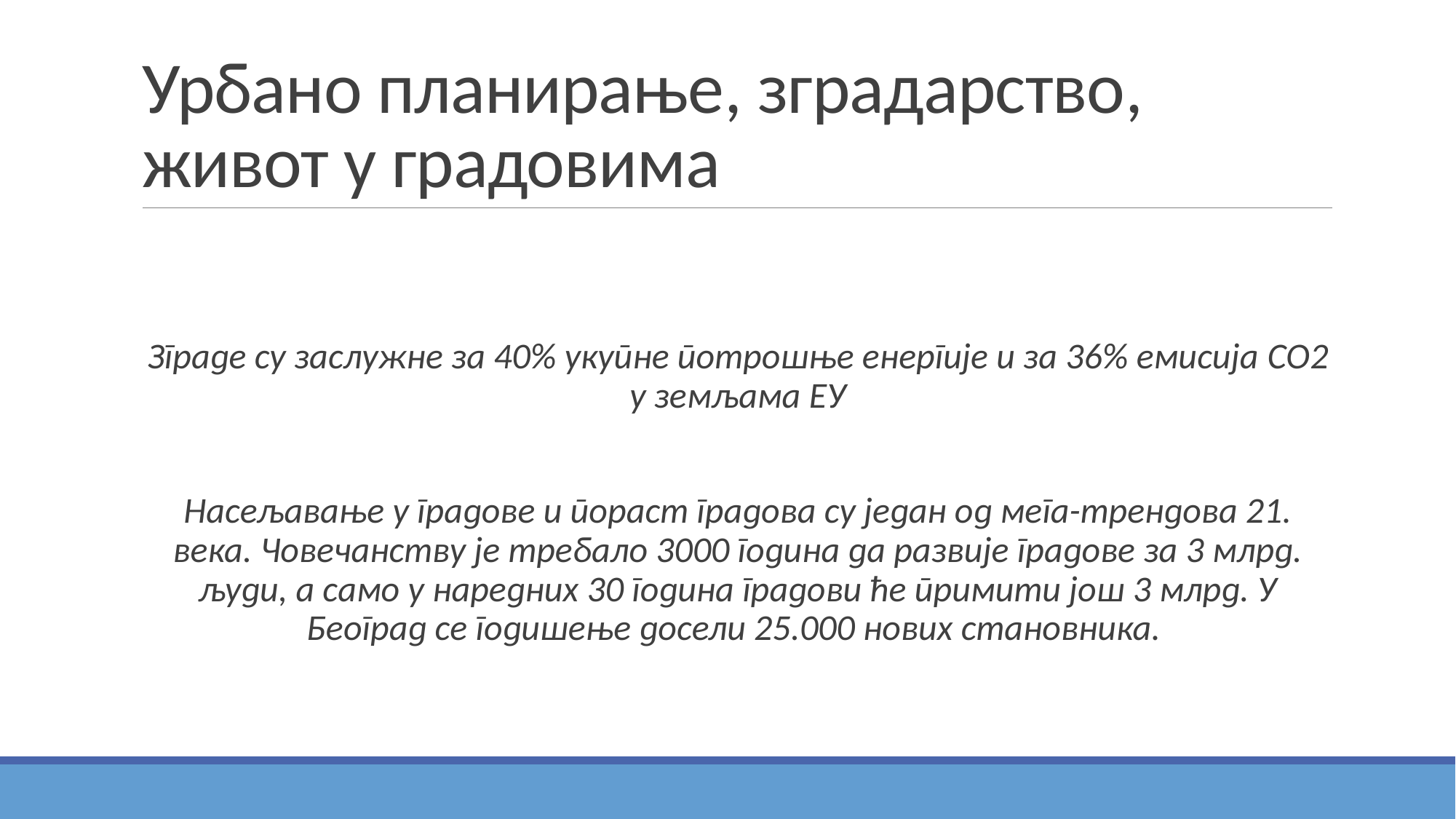

# Урбано планирање, зградарство, живот у градовима

Зграде су заслужне за 40% укупне потрошње енергије и за 36% емисија CO2 у земљама ЕУ

Насељавање у градове и пораст градова су један од мега-трендова 21. века. Човечанству је требало 3000 година да развије градове за 3 млрд. људи, а само у наредних 30 година градови ће примити још 3 млрд. У Београд се годишење досели 25.000 нових становника.